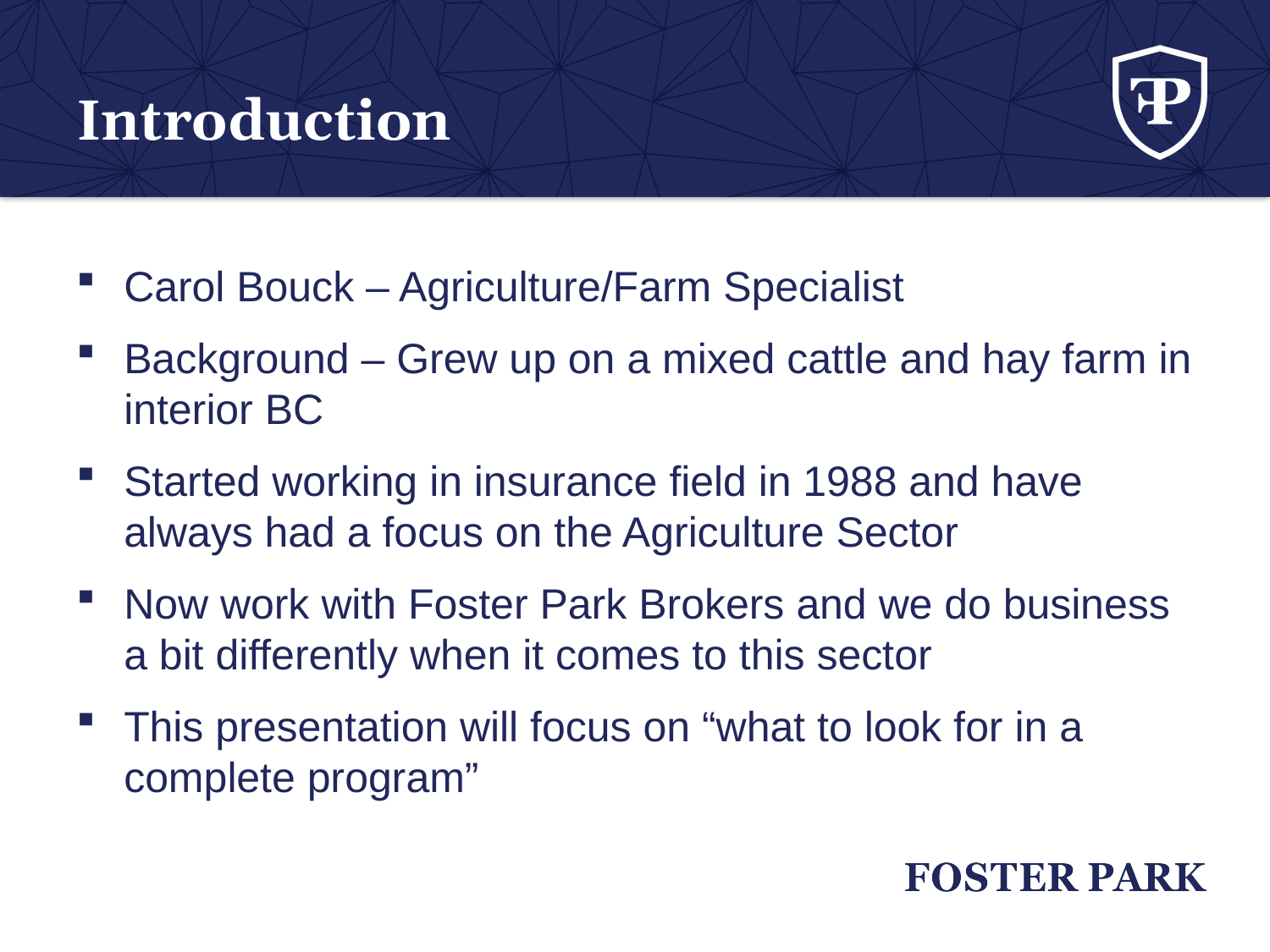

# Introduction
Carol Bouck – Agriculture/Farm Specialist
Background – Grew up on a mixed cattle and hay farm in interior BC
Started working in insurance field in 1988 and have always had a focus on the Agriculture Sector
Now work with Foster Park Brokers and we do business a bit differently when it comes to this sector
This presentation will focus on “what to look for in a complete program”